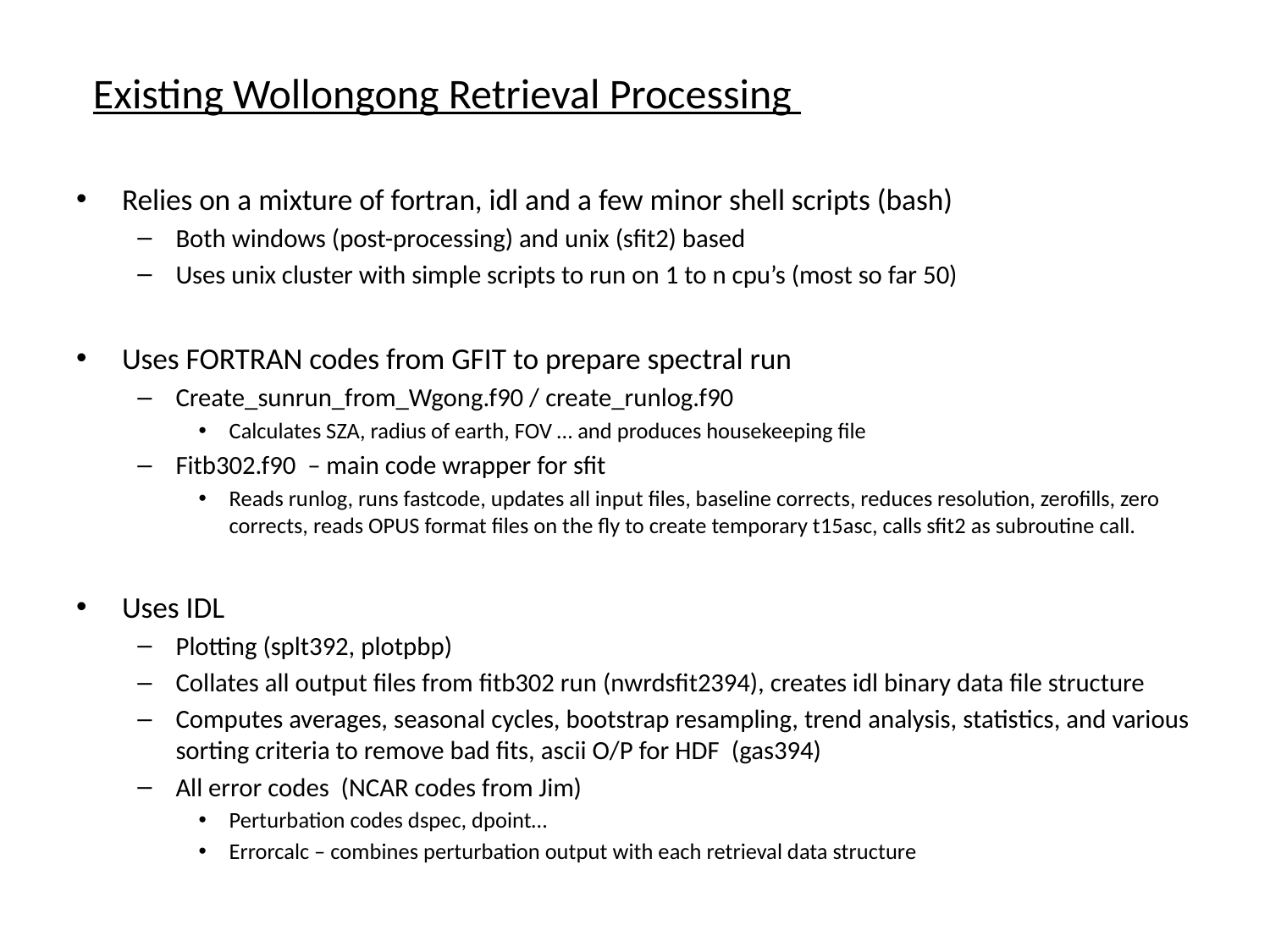

Existing Wollongong Retrieval Processing
Relies on a mixture of fortran, idl and a few minor shell scripts (bash)
Both windows (post-processing) and unix (sfit2) based
Uses unix cluster with simple scripts to run on 1 to n cpu’s (most so far 50)

Uses FORTRAN codes from GFIT to prepare spectral run
Create_sunrun_from_Wgong.f90 / create_runlog.f90
Calculates SZA, radius of earth, FOV … and produces housekeeping file
Fitb302.f90  – main code wrapper for sfit
Reads runlog, runs fastcode, updates all input files, baseline corrects, reduces resolution, zerofills, zero corrects, reads OPUS format files on the fly to create temporary t15asc, calls sfit2 as subroutine call.

Uses IDL
Plotting (splt392, plotpbp)
Collates all output files from fitb302 run (nwrdsfit2394), creates idl binary data file structure
Computes averages, seasonal cycles, bootstrap resampling, trend analysis, statistics, and various sorting criteria to remove bad fits, ascii O/P for HDF  (gas394)
All error codes  (NCAR codes from Jim)
Perturbation codes dspec, dpoint…
Errorcalc – combines perturbation output with each retrieval data structure